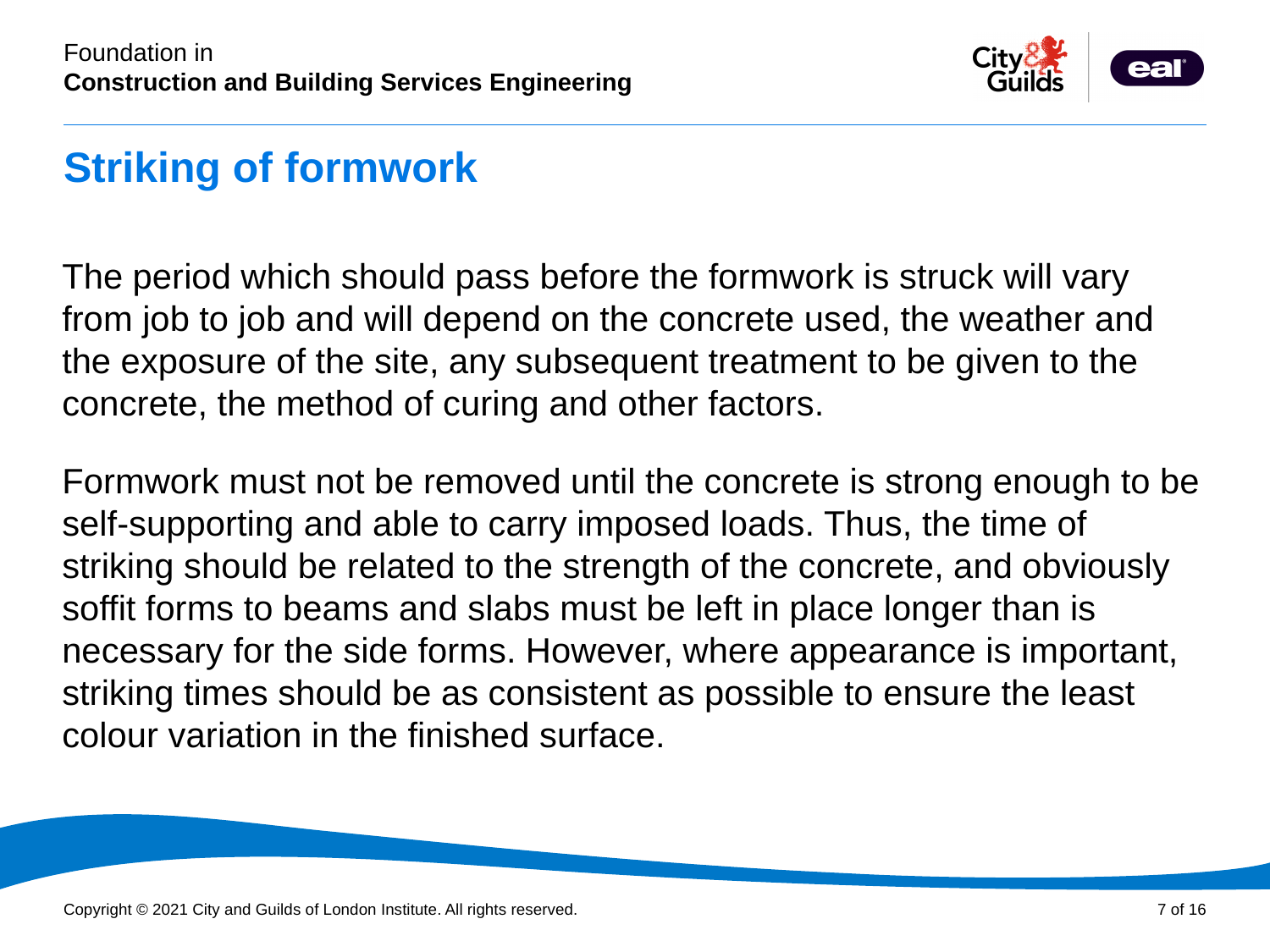

# Striking of formwork

The period which should pass before the formwork is struck will vary from job to job and will depend on the concrete used, the weather and the exposure of the site, any subsequent treatment to be given to the concrete, the method of curing and other factors.
Formwork must not be removed until the concrete is strong enough to be self-supporting and able to carry imposed loads. Thus, the time of striking should be related to the strength of the concrete, and obviously soffit forms to beams and slabs must be left in place longer than is necessary for the side forms. However, where appearance is important, striking times should be as consistent as possible to ensure the least colour variation in the finished surface.